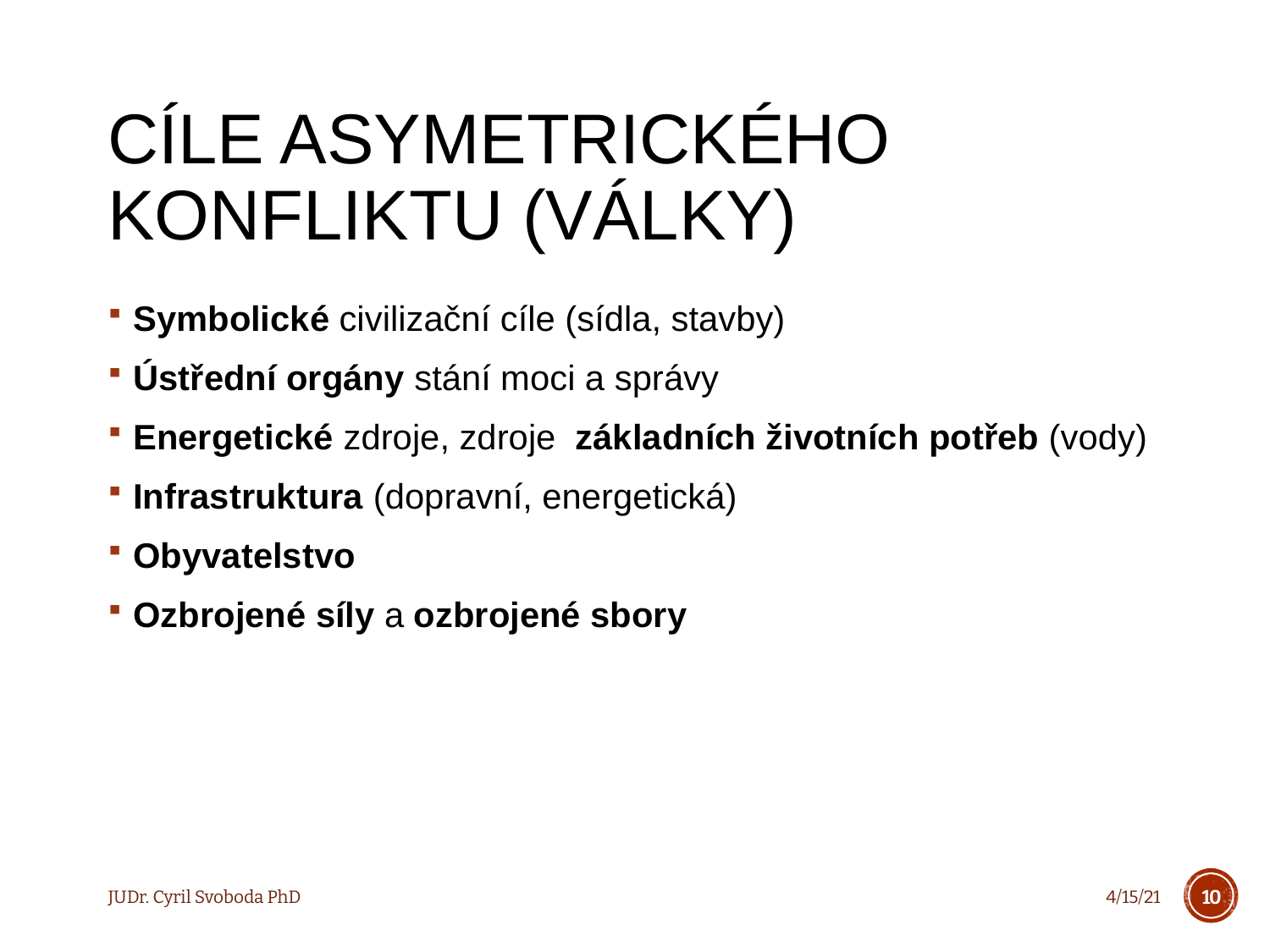

# Cíle asymetrického konfliktu (války)
Symbolické civilizační cíle (sídla, stavby)
Ústřední orgány stání moci a správy
Energetické zdroje, zdroje  základních životních potřeb (vody)
Infrastruktura (dopravní, energetická)
Obyvatelstvo
Ozbrojené síly a ozbrojené sbory
JUDr. Cyril Svoboda PhD
4/15/21
10